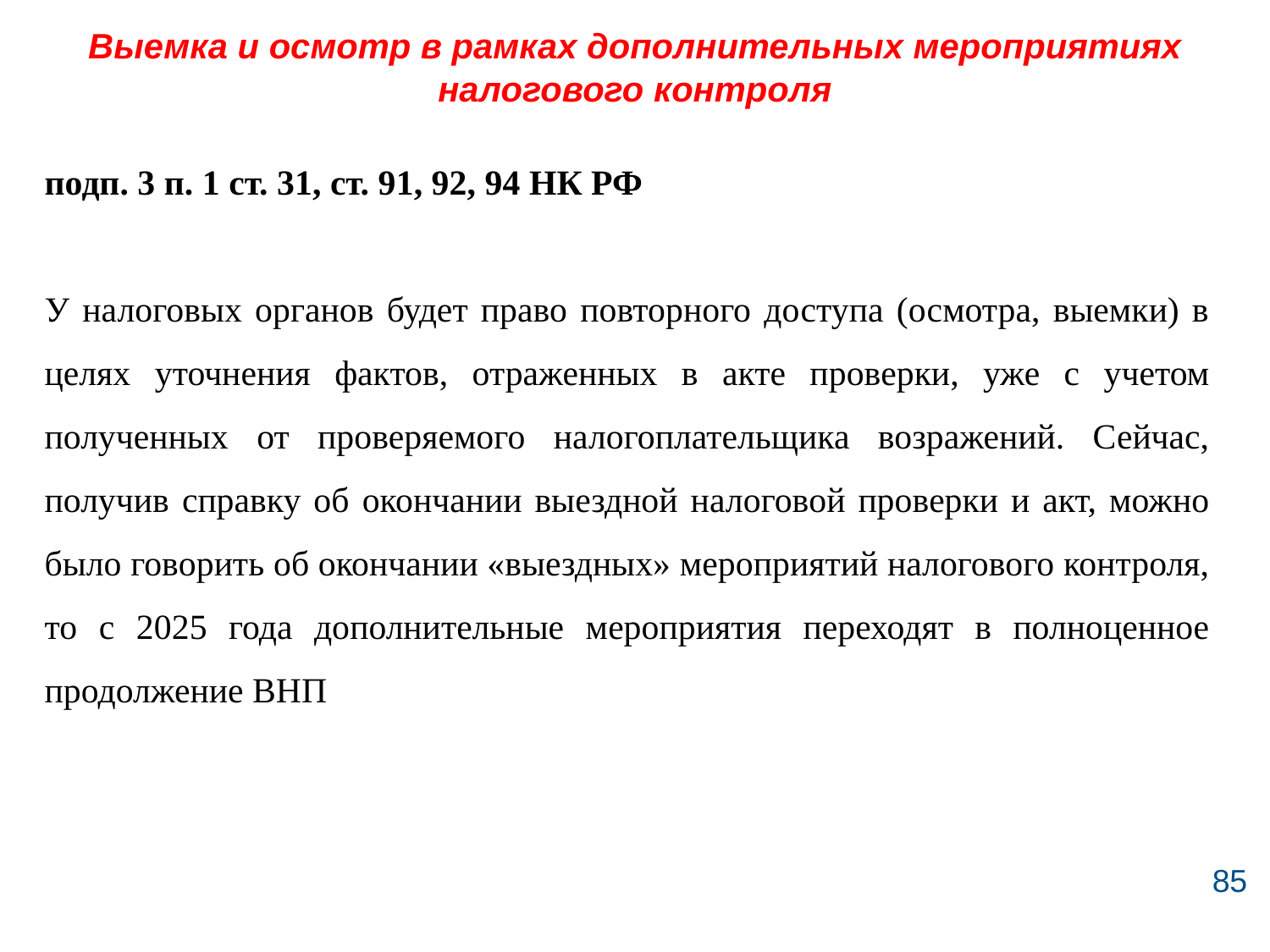

# Выемка и осмотр в рамках дополнительных мероприятиях налогового контроля

подп. 3 п. 1 ст. 31, ст. 91, 92, 94 НК РФ

У налоговых органов будет право повторного доступа (осмотра, выемки) в целях уточнения фактов, отраженных в акте проверки, уже с учетом полученных от проверяемого налогоплательщика возражений. Сейчас, получив справку об окончании выездной налоговой проверки и акт, можно было говорить об окончании «выездных» мероприятий налогового контроля, то с 2025 года дополнительные мероприятия переходят в полноценное продолжение ВНП